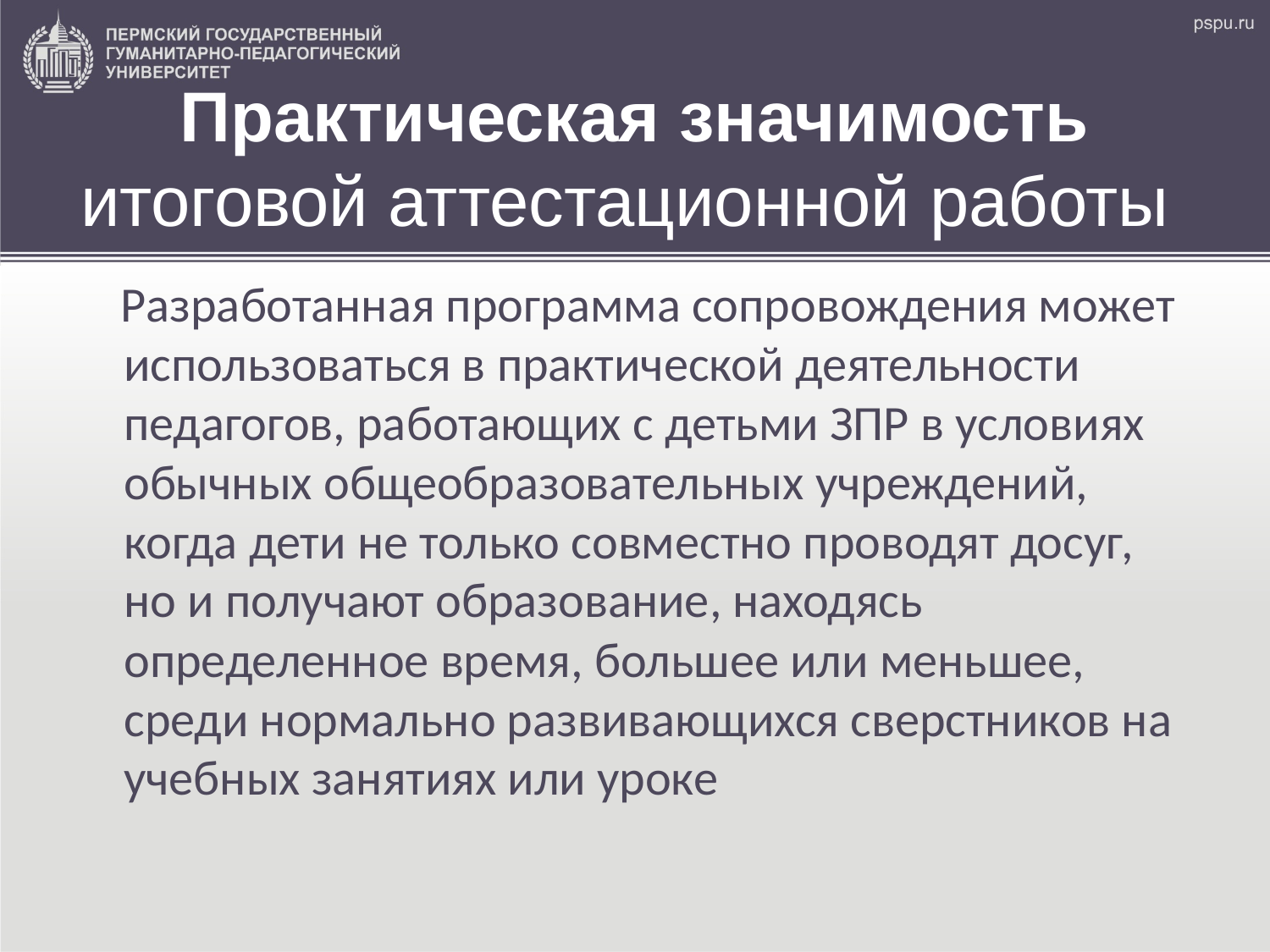

# Практическая значимость итоговой аттестационной работы
    Разработанная программа сопровождения может использоваться в практической деятельности педагогов, работающих с детьми ЗПР в условиях обычных общеобразовательных учреждений, когда дети не только совместно проводят досуг, но и получают образование, находясь определенное время, большее или меньшее, среди нормально развивающихся сверстников на учебных занятиях или уроке